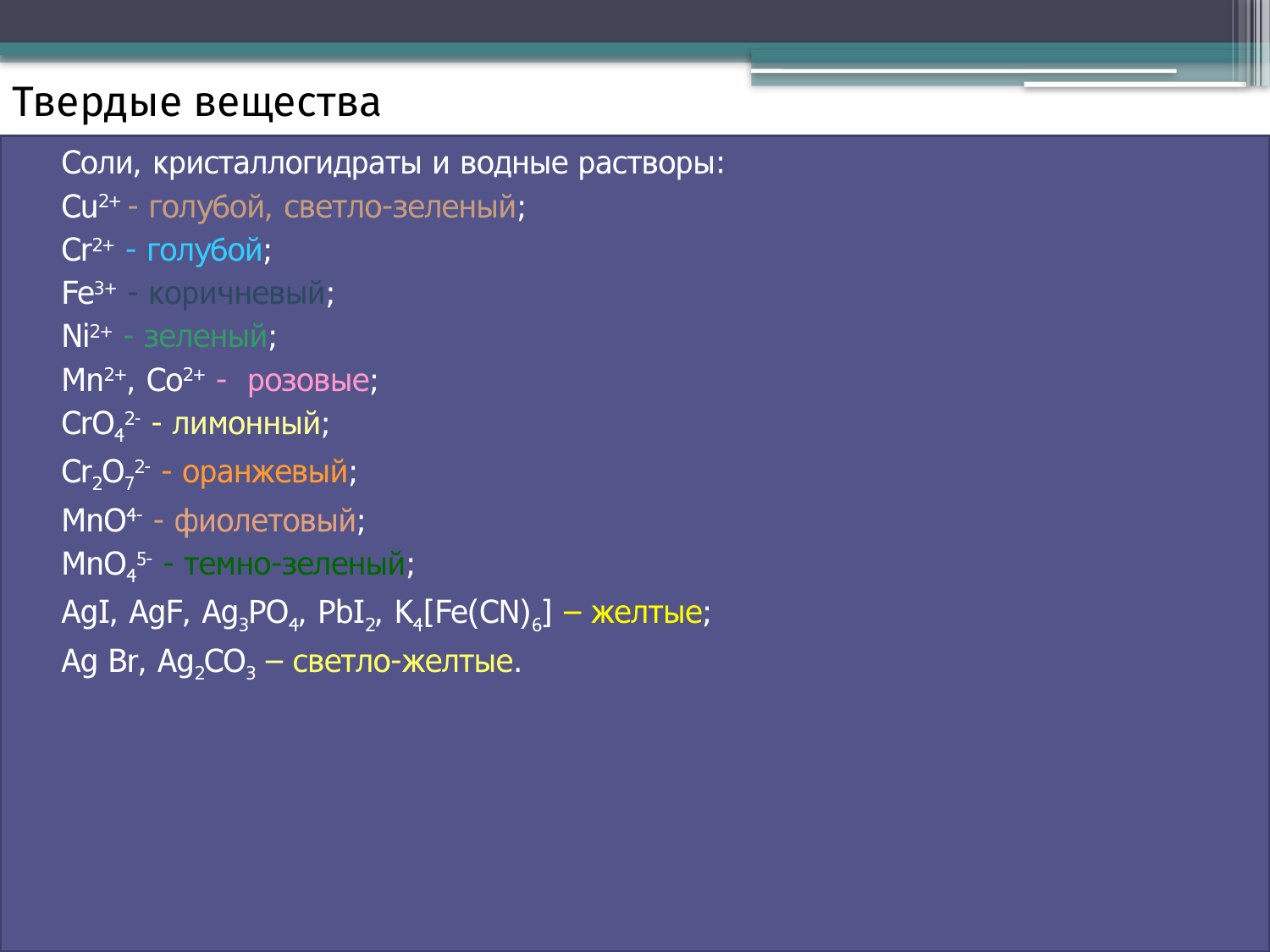

# Твердые вещества
Соли, кристаллогидраты и водные растворы:
Cu2+ - голубой, светло-зеленый;
Cr2+ - голубой;
Fe3+ - коричневый;
Ni2+ - зеленый;
Mn2+, Co2+ -  розовые;
CrO42- - лимонный;
Сr2O72- - оранжевый;
MnO4- - фиолетовый;
MnO45- - темно-зеленый;
AgI, AgF, Ag3PO4, PbI2, K4[Fe(CN)6] – желтые;
Ag Br, Ag2CO3 – светло-желтые.